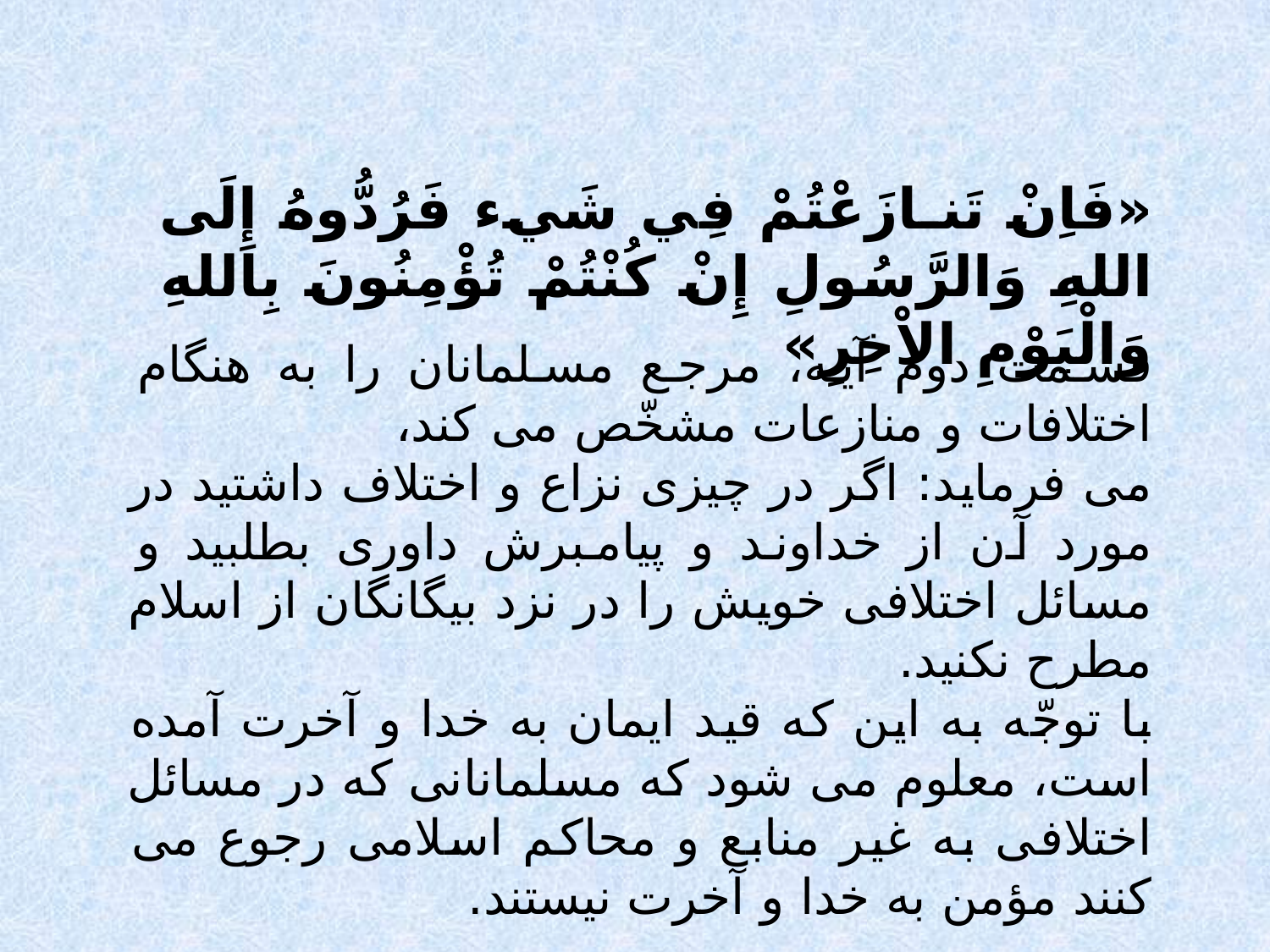

«فَاِنْ تَنـازَعْتُمْ فِي شَيء فَرُدُّوهُ إِلَى اللهِ وَالرَّسُولِ إِنْ كُنْتُمْ تُؤْمِنُونَ بِاللهِ وَالْيَوْمِ الاْخِرِ»
قسمت دوم آيه، مرجع مسلمانان را به هنگام اختلافات و منازعات مشخّص مى كند،
مى فرمايد: اگر در چيزى نزاع و اختلاف داشتيد در مورد آن از خداوند و پيامبرش داورى بطلبيد و مسائل اختلافى خويش را در نزد بيگانگان از اسلام مطرح نكنيد.
با توجّه به اين كه قيد ايمان به خدا و آخرت آمده است، معلوم مى شود كه مسلمانانى كه در مسائل اختلافى به غير منابع و محاكم اسلامى رجوع مى كنند مؤمن به خدا و آخرت نيستند.